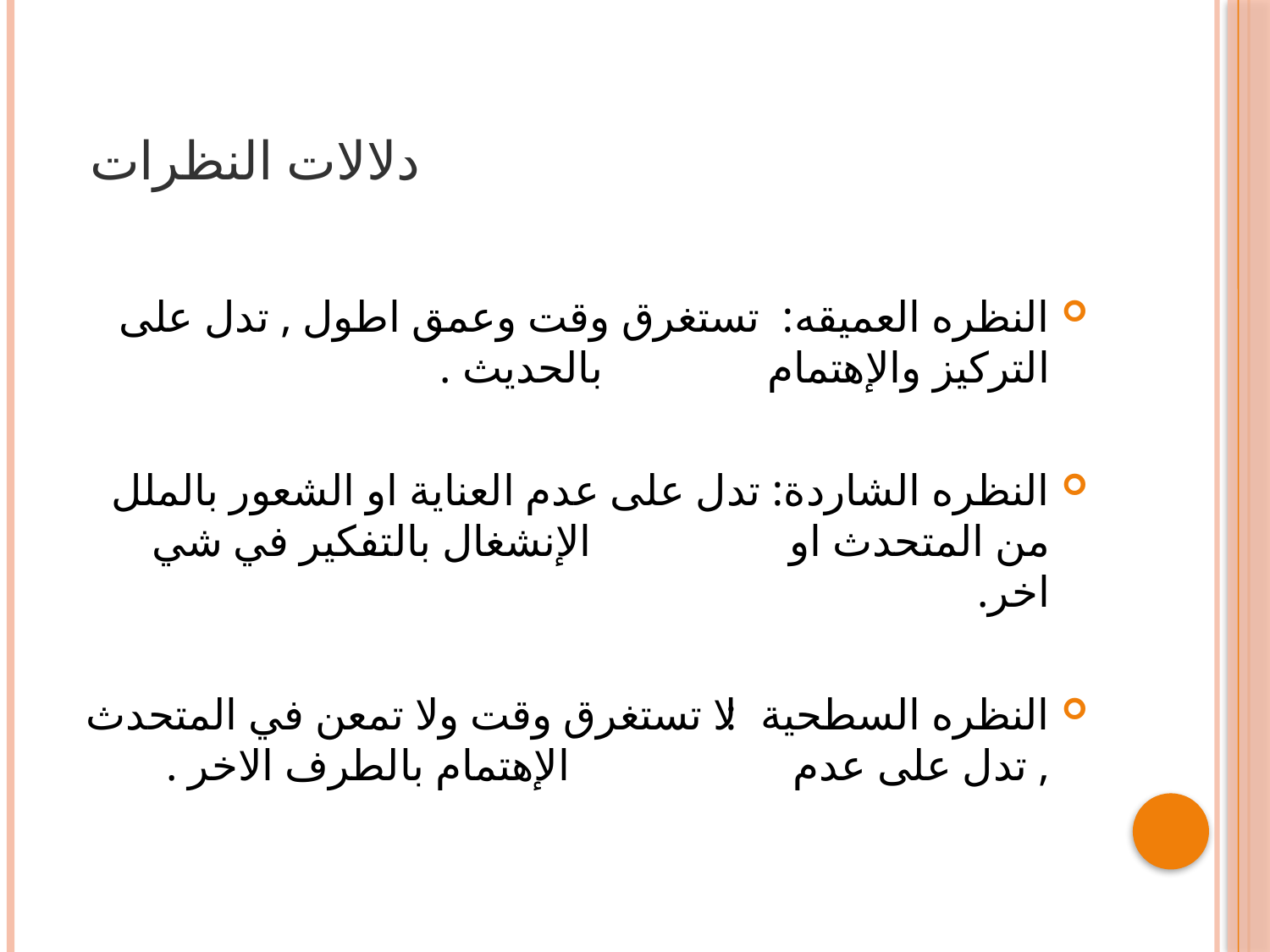

# دلالات النظرات

النظره العميقه:  تستغرق وقت وعمق اطول , تدل على التركيز والإهتمام    		      بالحديث .

النظره الشاردة: تدل على عدم العناية او الشعور بالملل من المتحدث او  		       الإنشغال بالتفكير في شي اخر.

النظره السطحية: لا تستغرق وقت ولا تمعن في المتحدث , تدل على عدم 		         الإهتمام بالطرف الاخر .